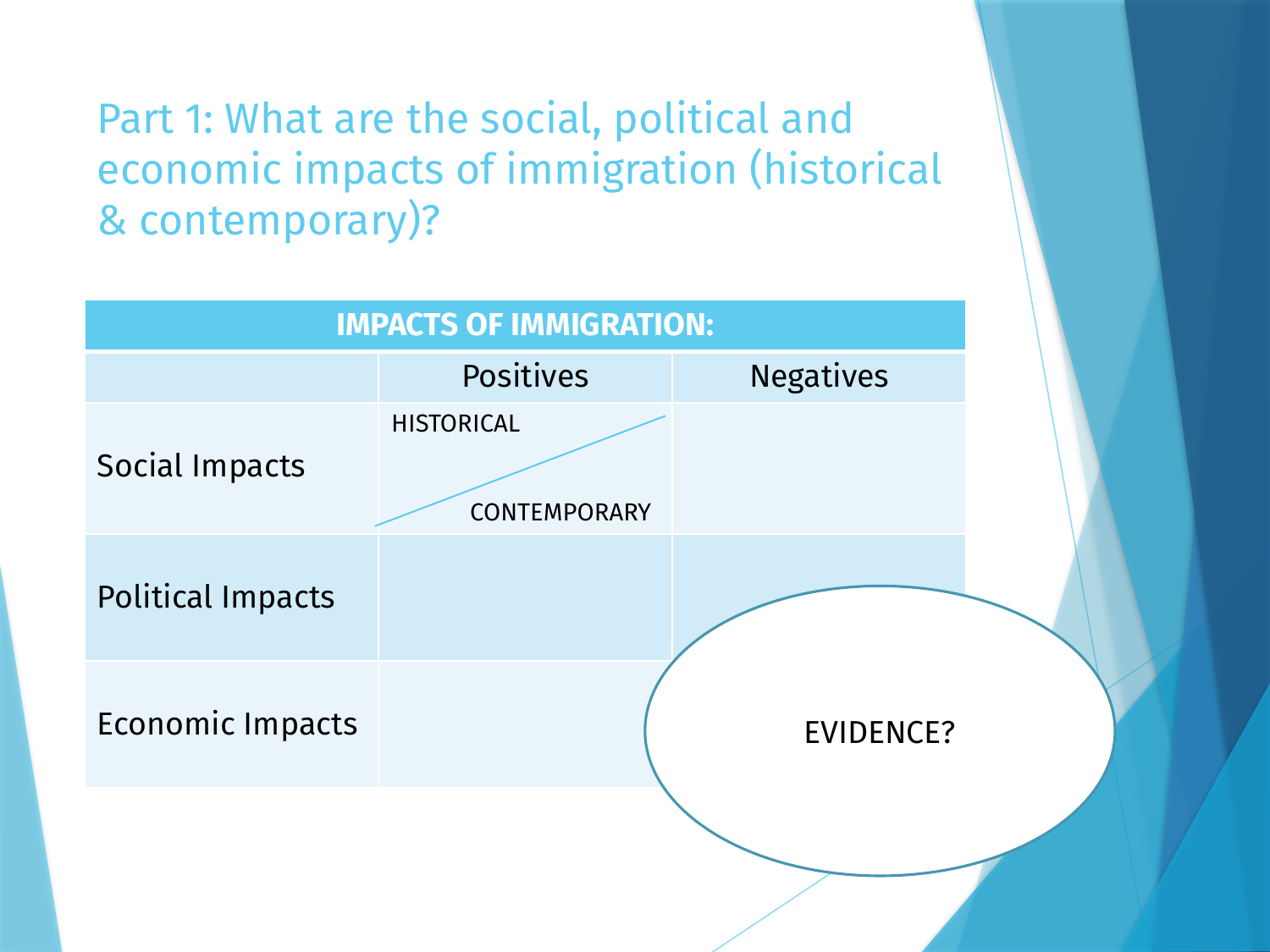

# Part 1: What are the social, political and economic impacts of immigration (historical & contemporary)?
| IMPACTS OF IMMIGRATION: |  |  |
| --- | --- | --- |
|  | Positives | Negatives |
| Social Impacts | HISTORICAL CONTEMPORARY |  |
| Political Impacts |  |  |
| Economic Impacts |  |  |
EVIDENCE?